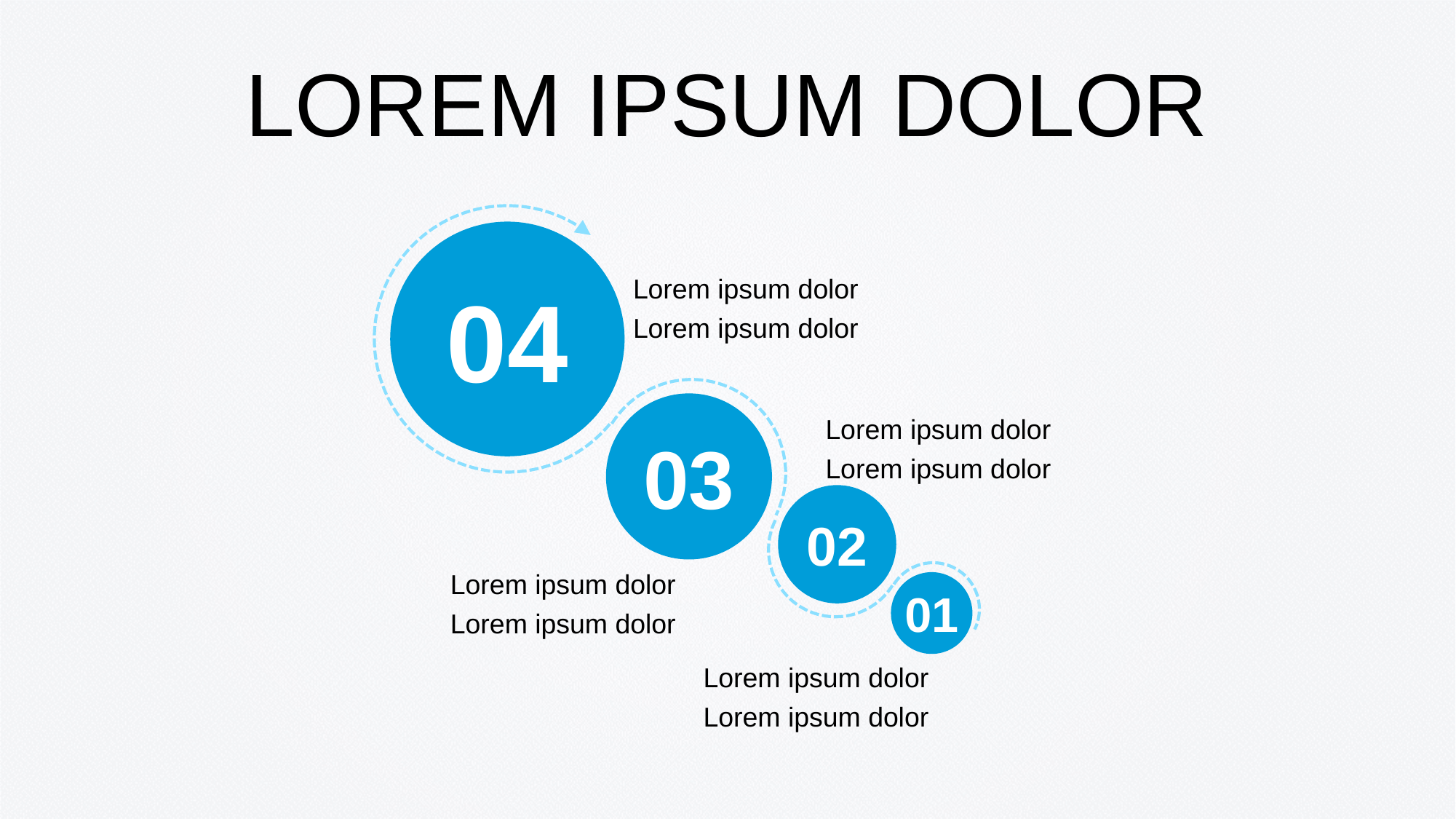

# LOREM IPSUM DOLOR

04
Lorem ipsum dolor
Lorem ipsum dolor

03
Lorem ipsum dolor
Lorem ipsum dolor
02

Lorem ipsum dolor Lorem ipsum dolor

01
Lorem ipsum dolor Lorem ipsum dolor